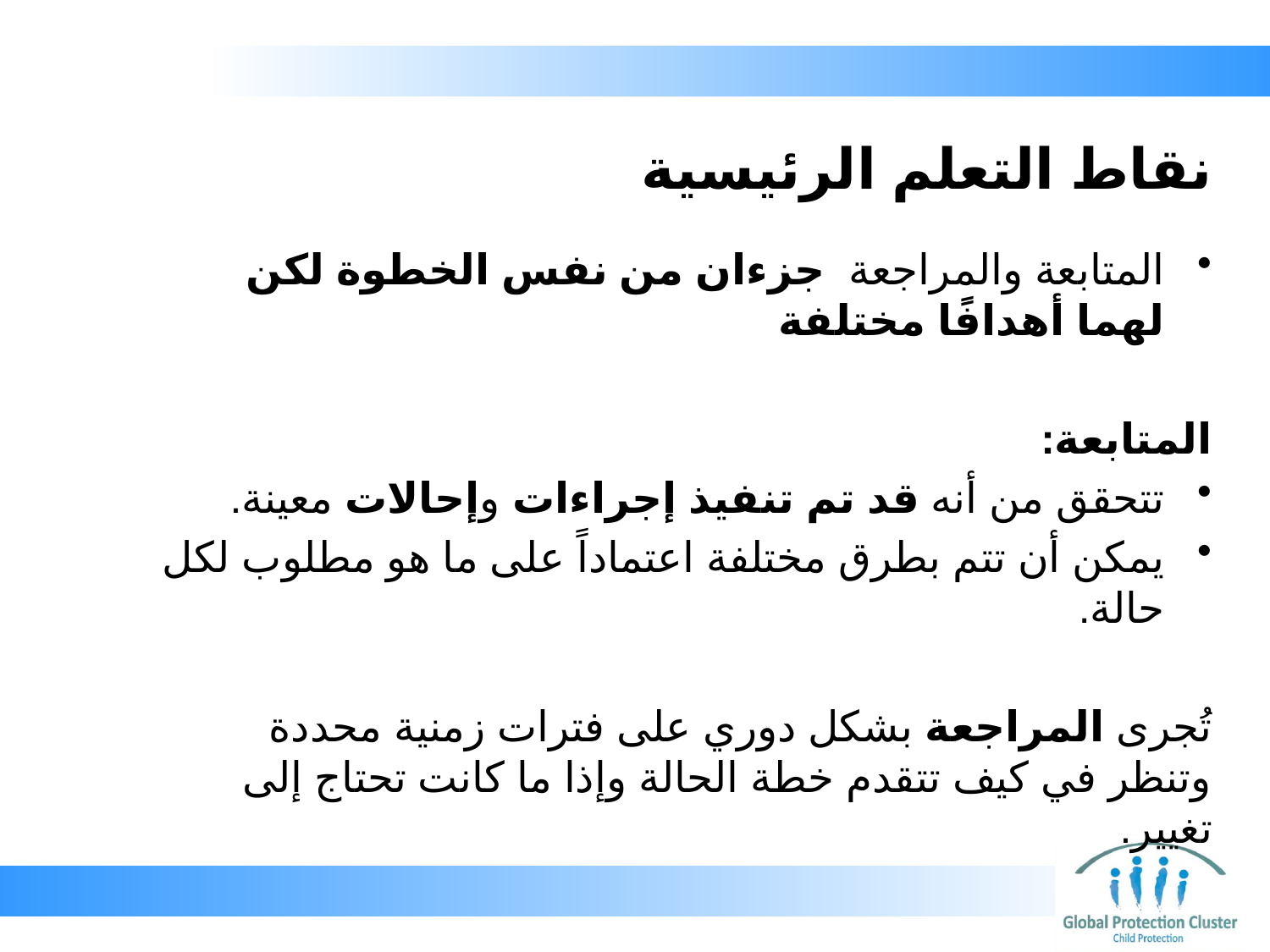

# نقاط التعلم الرئيسية
المتابعة والمراجعة  جزءان من نفس الخطوة لكن لهما أهدافًا مختلفة

المتابعة:
تتحقق من أنه قد تم تنفيذ إجراءات وإحالات معينة.
يمكن أن تتم بطرق مختلفة اعتماداً على ما هو مطلوب لكل حالة.

تُجرى المراجعة بشكل دوري على فترات زمنية محددة وتنظر في كيف تتقدم خطة الحالة وإذا ما كانت تحتاج إلى تغيير.